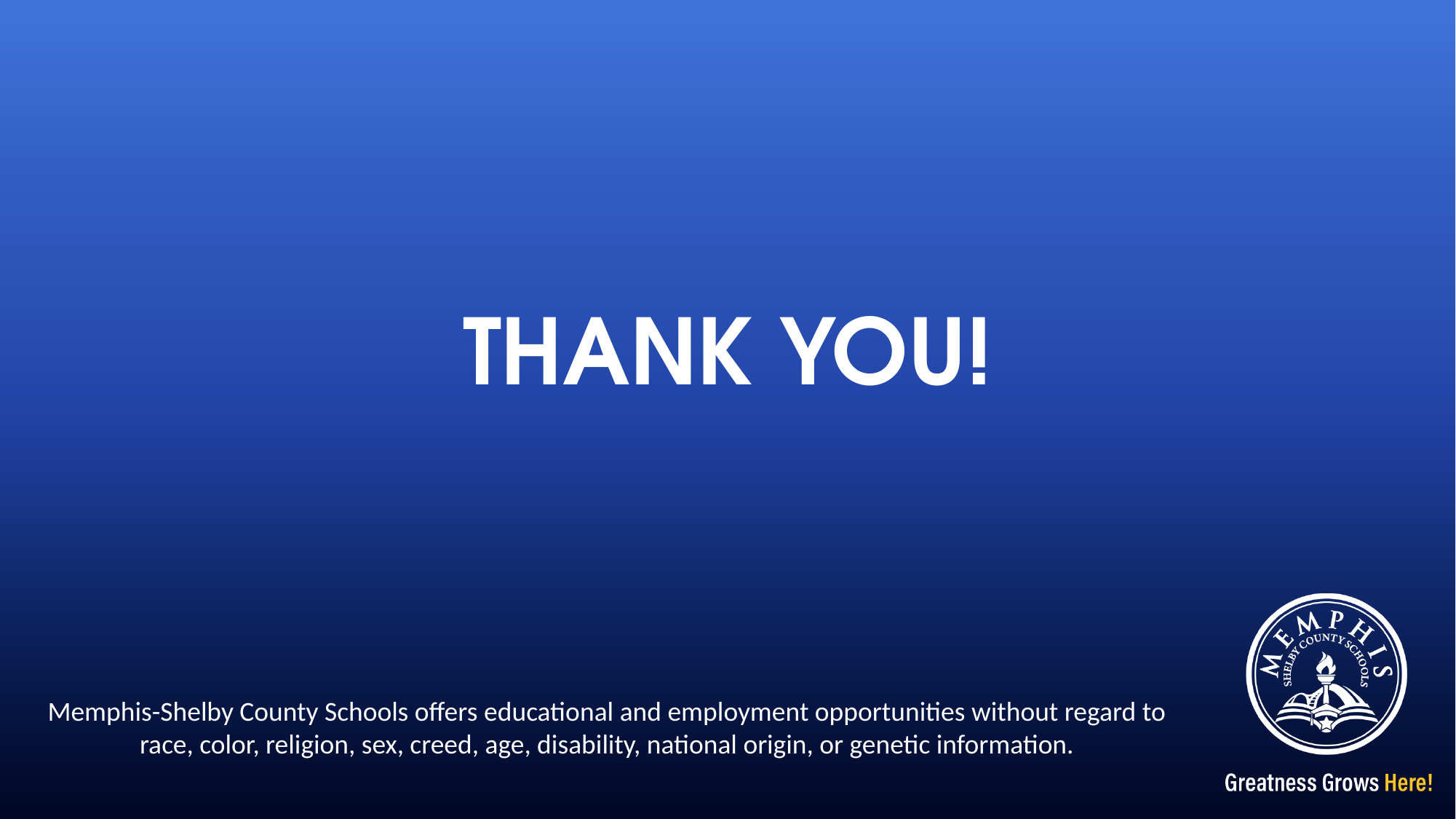

THANK YOU!
Memphis-Shelby County Schools offers educational and employment opportunities without regard to race, color, religion, sex, creed, age, disability, national origin, or genetic information.